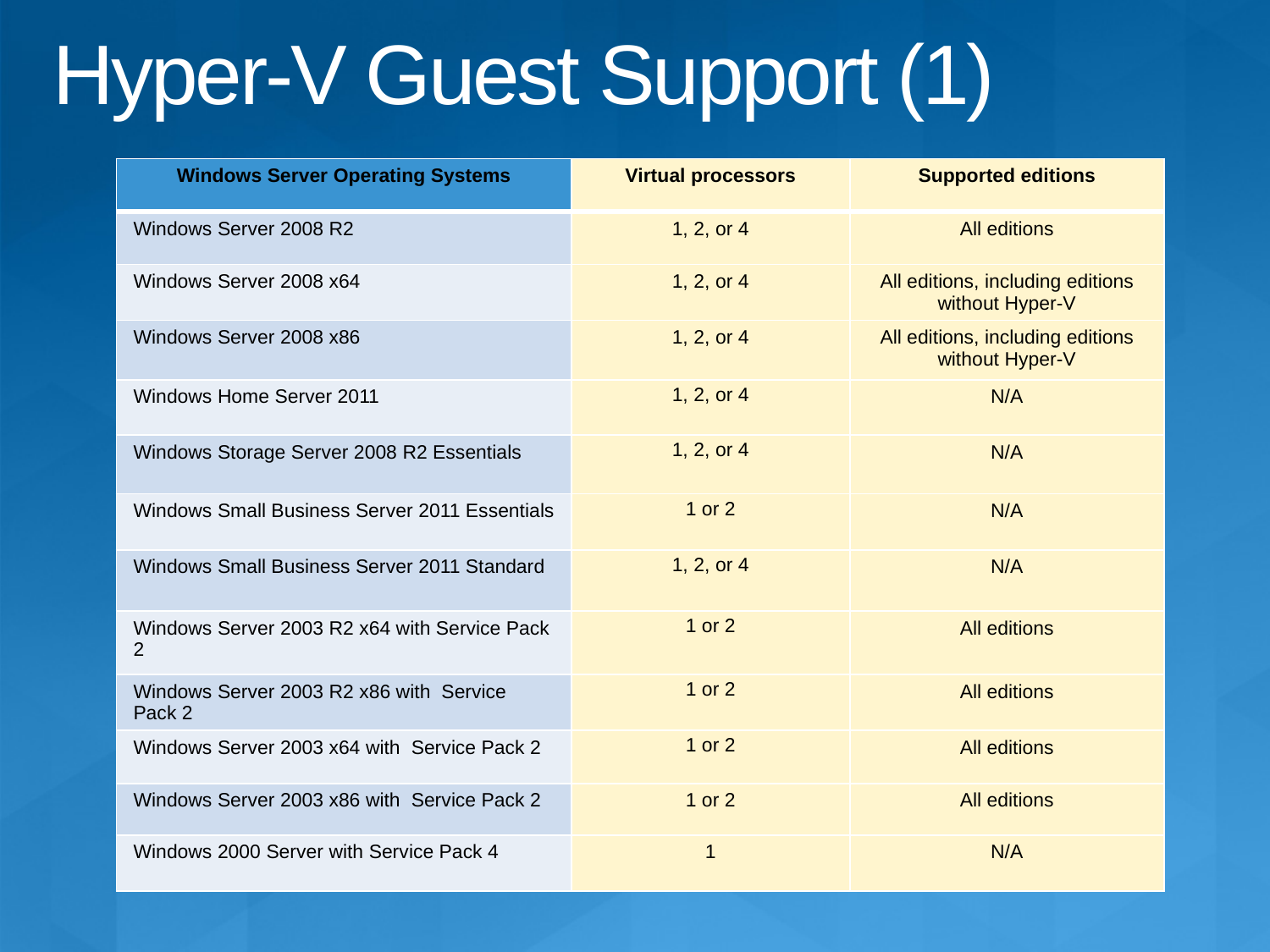

# Hyper-V Guest Support (1)
| Windows Server Operating Systems | Virtual processors | Supported editions |
| --- | --- | --- |
| Windows Server 2008 R2 | 1, 2, or 4 | All editions |
| Windows Server 2008 x64 | 1, 2, or 4 | All editions, including editions without Hyper-V |
| Windows Server 2008 x86 | 1, 2, or 4 | All editions, including editions without Hyper-V |
| Windows Home Server 2011 | 1, 2, or 4 | N/A |
| Windows Storage Server 2008 R2 Essentials | 1, 2, or 4 | N/A |
| Windows Small Business Server 2011 Essentials | 1 or 2 | N/A |
| Windows Small Business Server 2011 Standard | 1, 2, or 4 | N/A |
| Windows Server 2003 R2 x64 with Service Pack 2 | 1 or 2 | All editions |
| Windows Server 2003 R2 x86 with Service Pack 2 | 1 or 2 | All editions |
| Windows Server 2003 x64 with Service Pack 2 | 1 or 2 | All editions |
| Windows Server 2003 x86 with Service Pack 2 | 1 or 2 | All editions |
| Windows 2000 Server with Service Pack 4 | 1 | N/A |